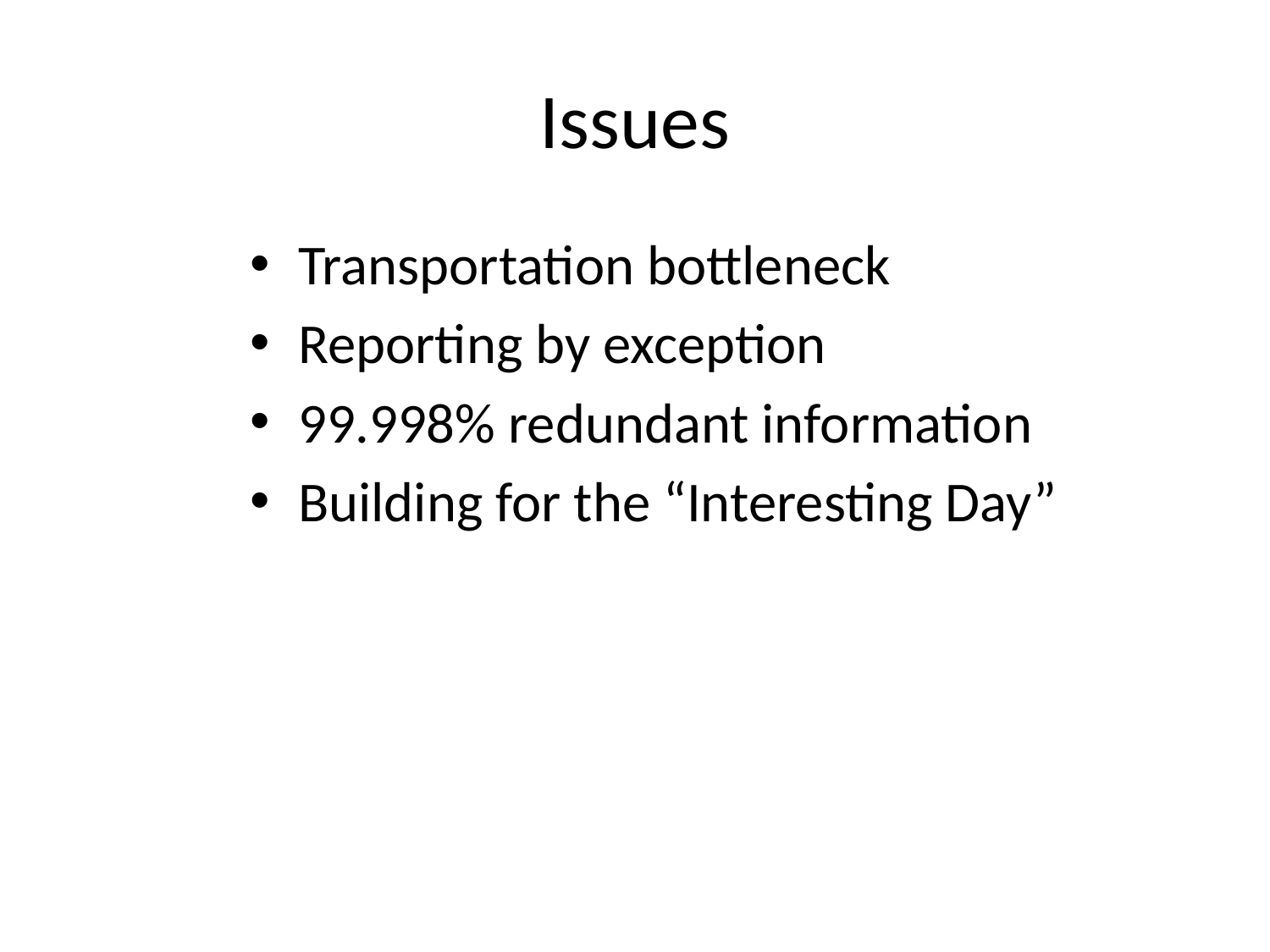

# Issues
Transportation bottleneck
Reporting by exception
99.998% redundant information
Building for the “Interesting Day”